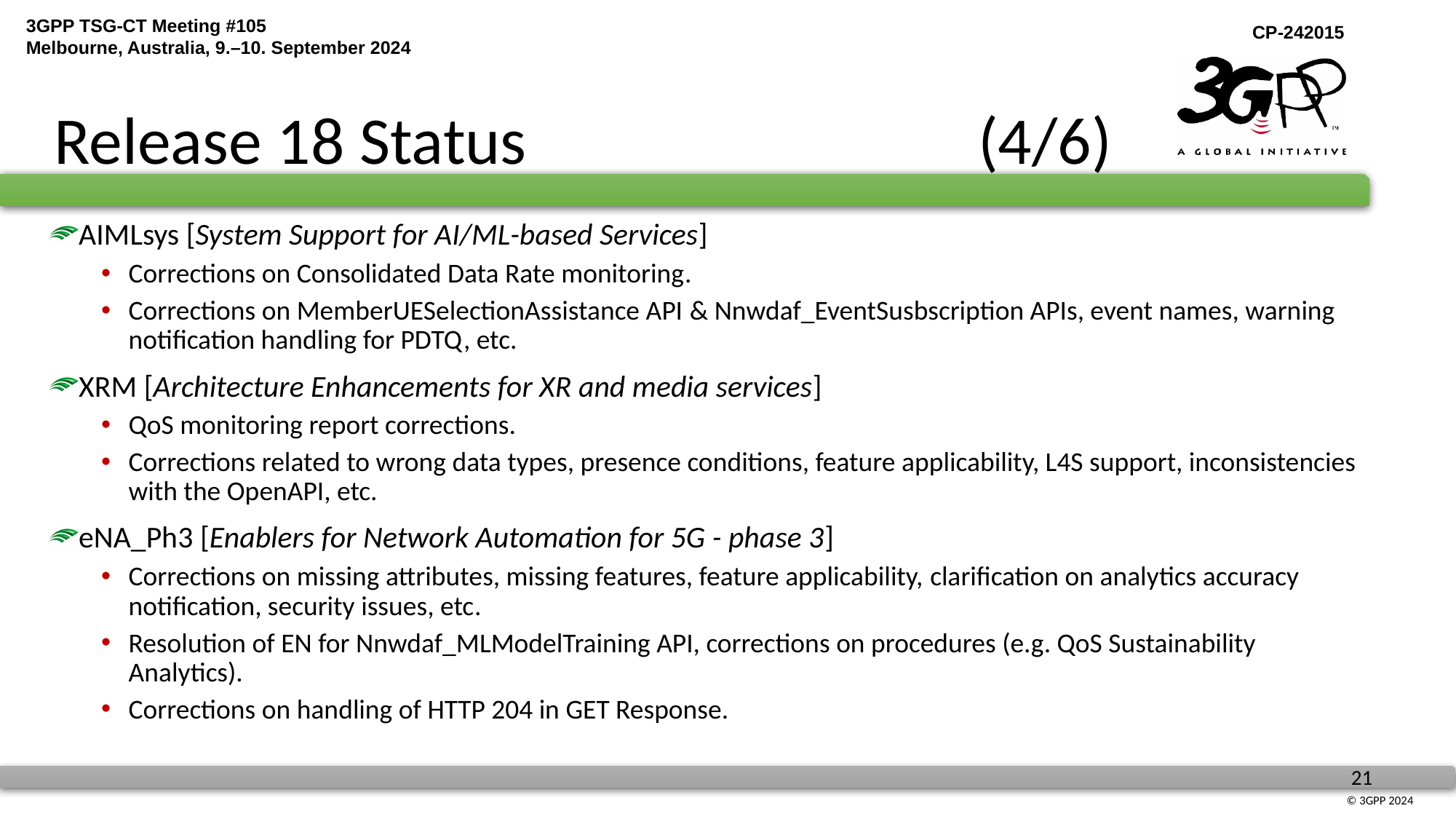

# Release 18 Status                              (4/6)
AIMLsys [System Support for AI/ML-based Services]
Corrections on Consolidated Data Rate monitoring.
Corrections on MemberUESelectionAssistance API & Nnwdaf_EventSusbscription APIs, event names, warning notification handling for PDTQ, etc.
XRM [Architecture Enhancements for XR and media services]
QoS monitoring report corrections.
Corrections related to wrong data types, presence conditions, feature applicability, L4S support, inconsistencies with the OpenAPI, etc.
eNA_Ph3 [Enablers for Network Automation for 5G - phase 3]
Corrections on missing attributes, missing features, feature applicability, clarification on analytics accuracy notification, security issues, etc.
Resolution of EN for Nnwdaf_MLModelTraining API, corrections on procedures (e.g. QoS Sustainability Analytics).
Corrections on handling of HTTP 204 in GET Response.